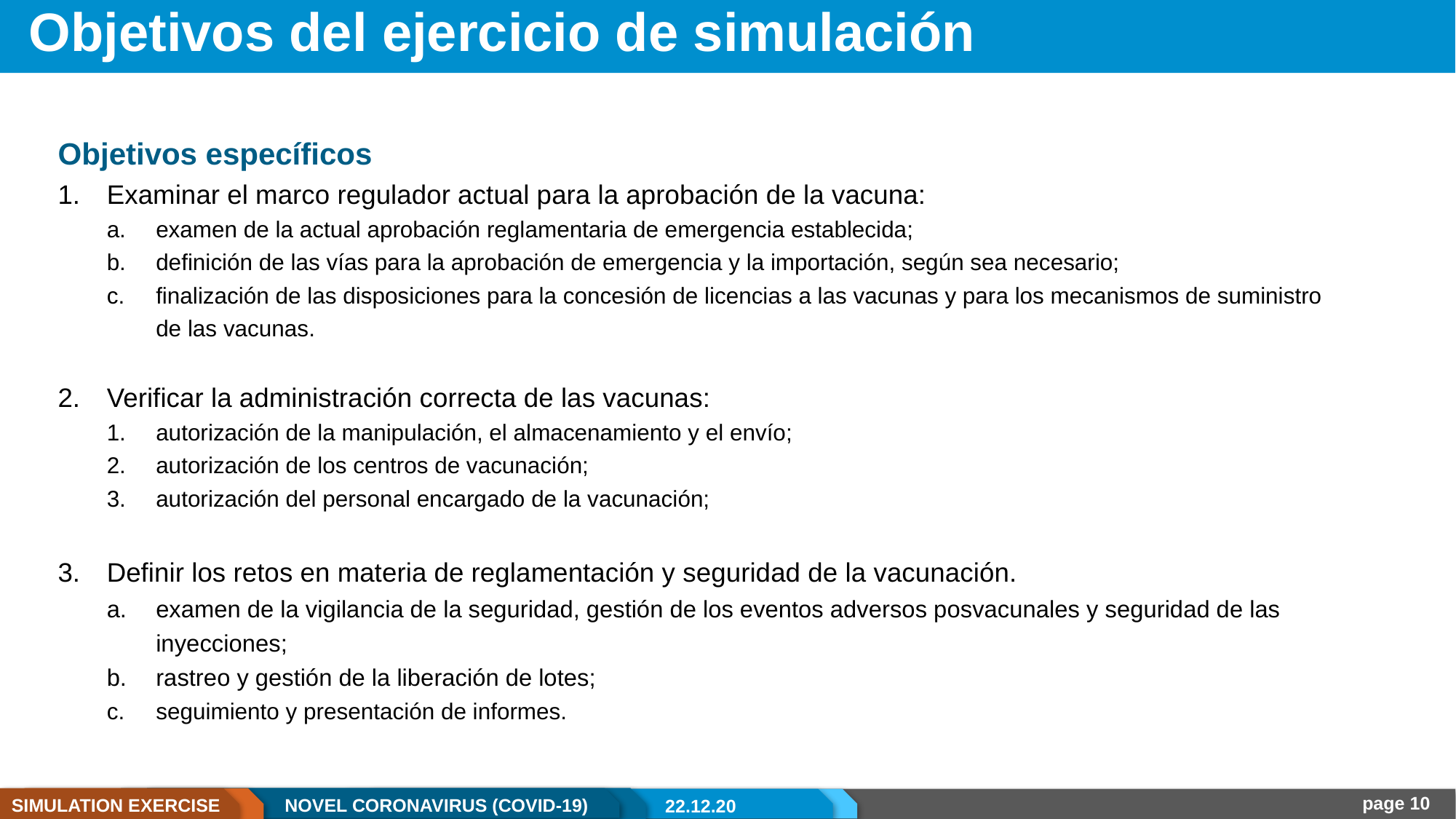

# Objetivos del ejercicio de simulación
Objetivos específicos
Examinar el marco regulador actual para la aprobación de la vacuna:
examen de la actual aprobación reglamentaria de emergencia establecida;
definición de las vías para la aprobación de emergencia y la importación, según sea necesario;
finalización de las disposiciones para la concesión de licencias a las vacunas y para los mecanismos de suministro de las vacunas.

Verificar la administración correcta de las vacunas:
autorización de la manipulación, el almacenamiento y el envío;
autorización de los centros de vacunación;
autorización del personal encargado de la vacunación;

Definir los retos en materia de reglamentación y seguridad de la vacunación.
examen de la vigilancia de la seguridad, gestión de los eventos adversos posvacunales y seguridad de las inyecciones;
rastreo y gestión de la liberación de lotes;
seguimiento y presentación de informes.

22.12.20